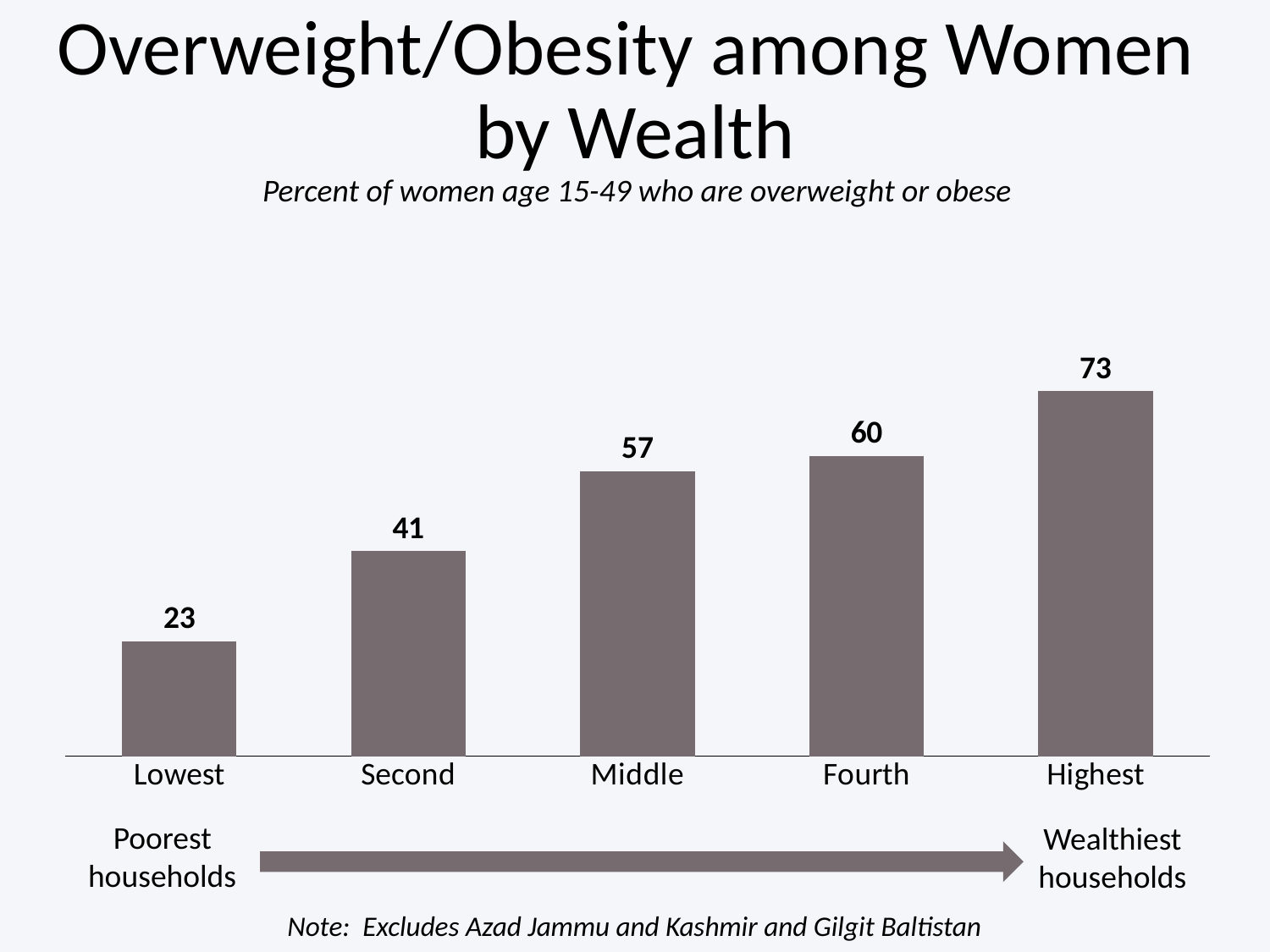

# Overweight/Obesity among Women by Wealth
Percent of women age 15-49 who are overweight or obese

### Chart

| Category | Series 1 |
|---|---|
| Lowest | 23.0 |
| Second | 41.0 |
| Middle | 57.0 |
| Fourth | 60.0 |
| Highest | 73.0 |
Poorest
households
Wealthiest
households

Note:  Excludes Azad Jammu and Kashmir and Gilgit Baltistan